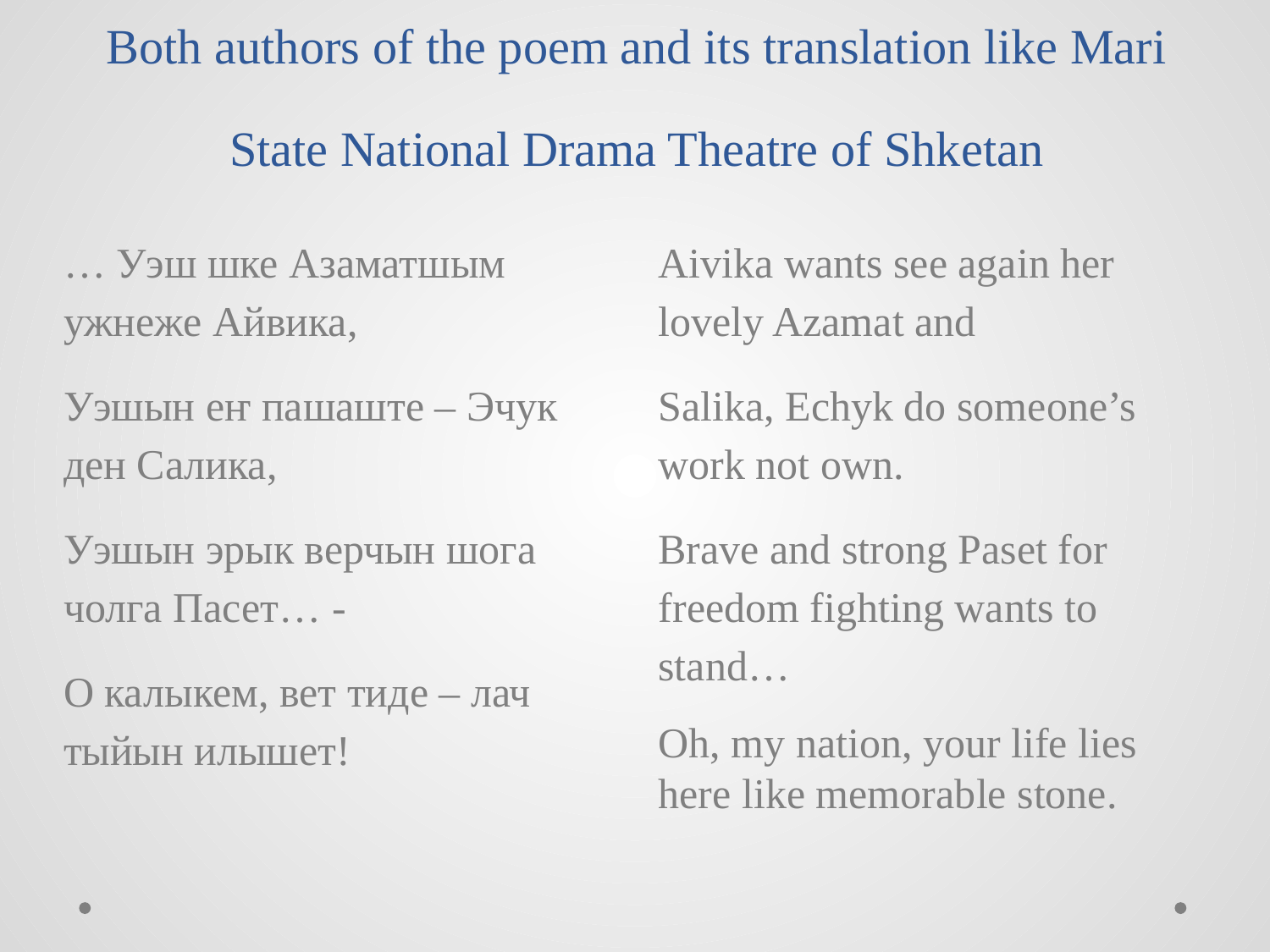

# Both authors of the poem and its translation like Mari State National Drama Theatre of Shketan
… Уэш шке Азаматшым ужнеже Айвика,
Уэшын еҥ пашаште – Эчук ден Салика,
Уэшын эрык верчын шога чолга Пасет… -
О калыкем, вет тиде – лач тыйын илышет!

Aivika wants see again her lovely Azamat and
Salika, Echyk do someone’s work not own.
Brave and strong Paset for freedom fighting wants to stand…
Oh, my nation, your life lies here like memorable stone.